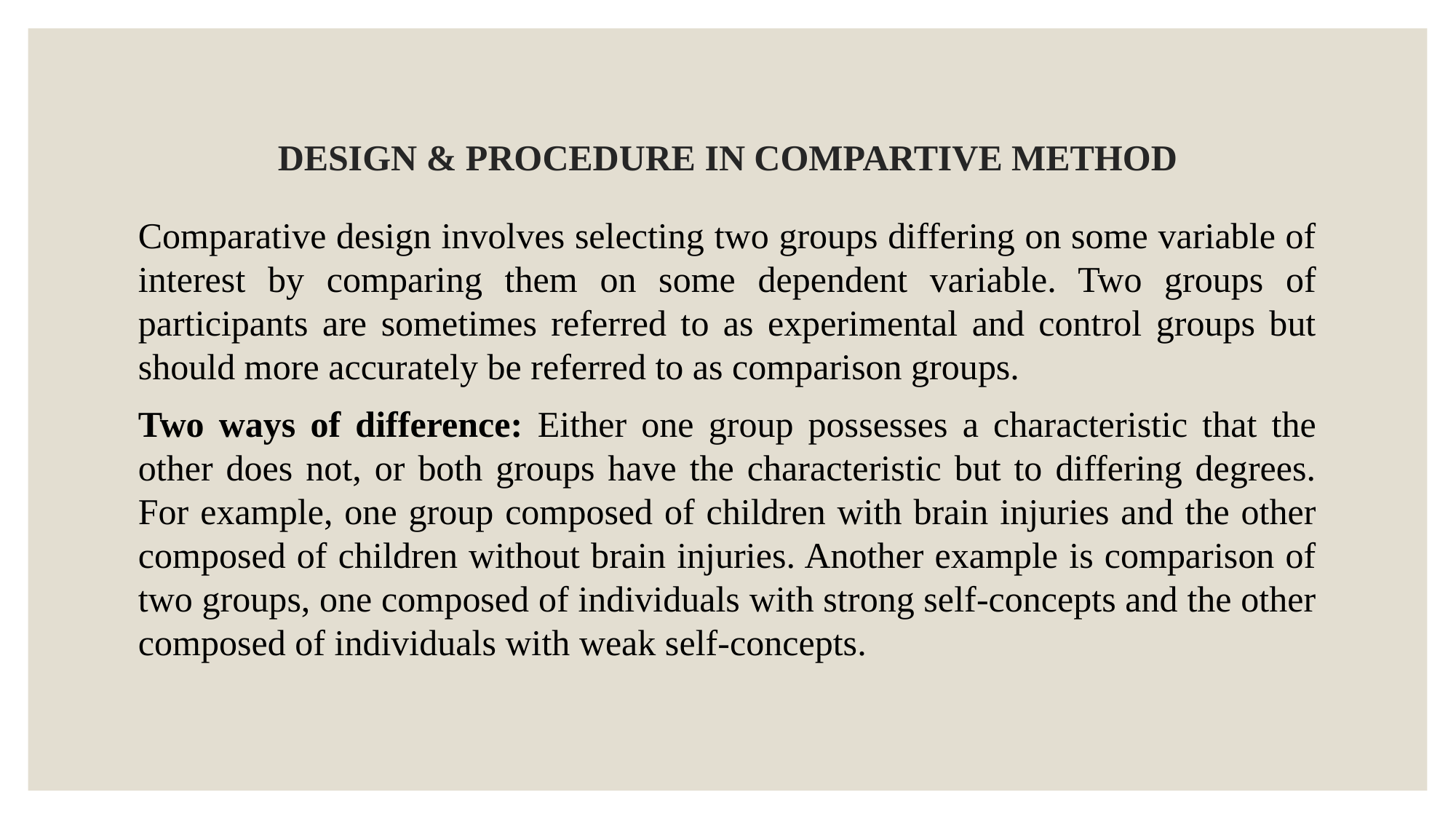

# DESIGN & PROCEDURE IN COMPARTIVE METHOD
Comparative design involves selecting two groups differing on some variable of interest by comparing them on some dependent variable. Two groups of participants are sometimes referred to as experimental and control groups but should more accurately be referred to as comparison groups.
Two ways of difference: Either one group possesses a characteristic that the other does not, or both groups have the characteristic but to differing degrees. For example, one group composed of children with brain injuries and the other composed of children without brain injuries. Another example is comparison of two groups, one composed of individuals with strong self-concepts and the other composed of individuals with weak self-concepts.